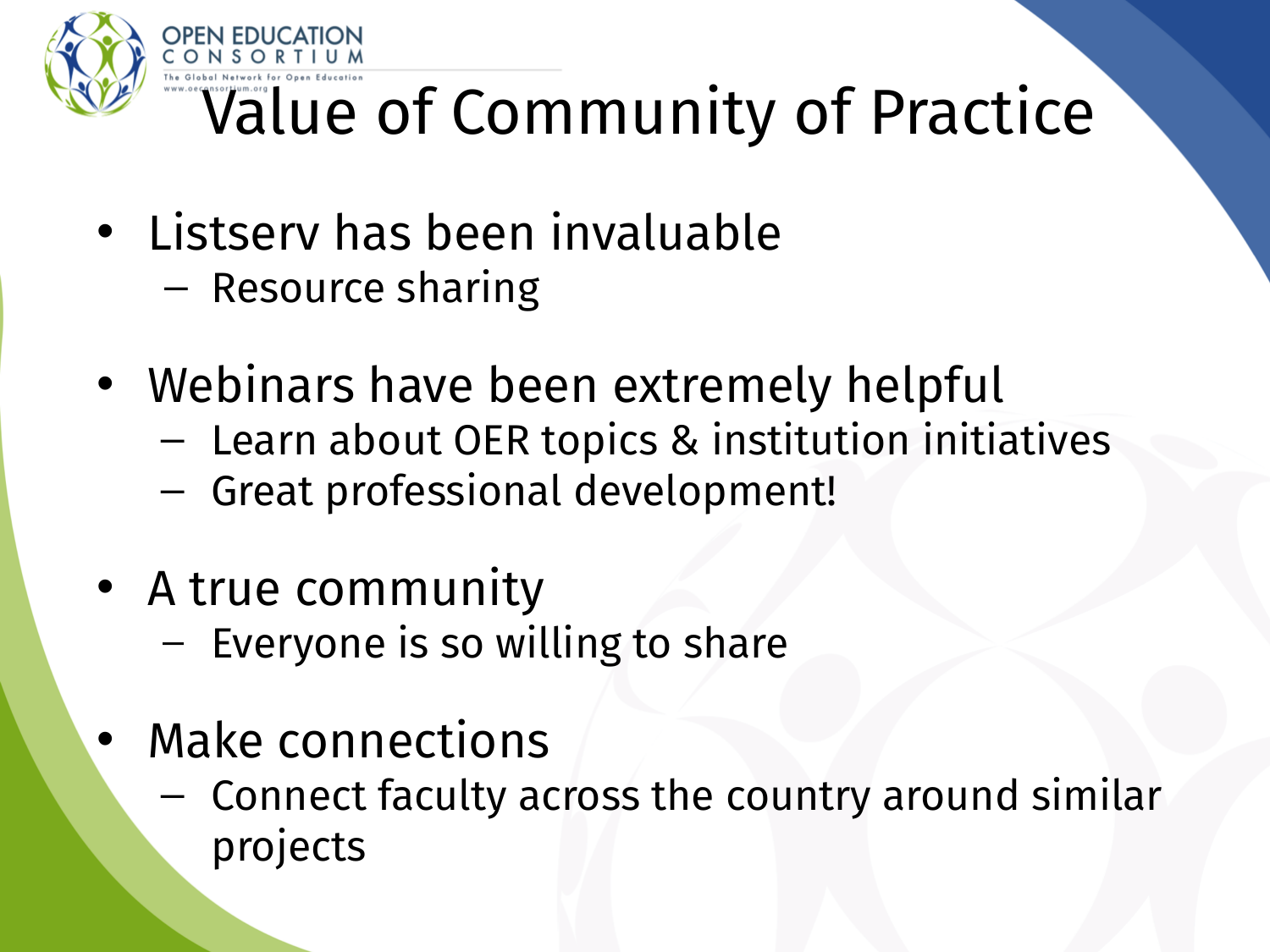

# Value of Community of Practice
Listserv has been invaluable
Resource sharing

Webinars have been extremely helpful
Learn about OER topics & institution initiatives
Great professional development!

A true community
Everyone is so willing to share

Make connections
Connect faculty across the country around similar projects